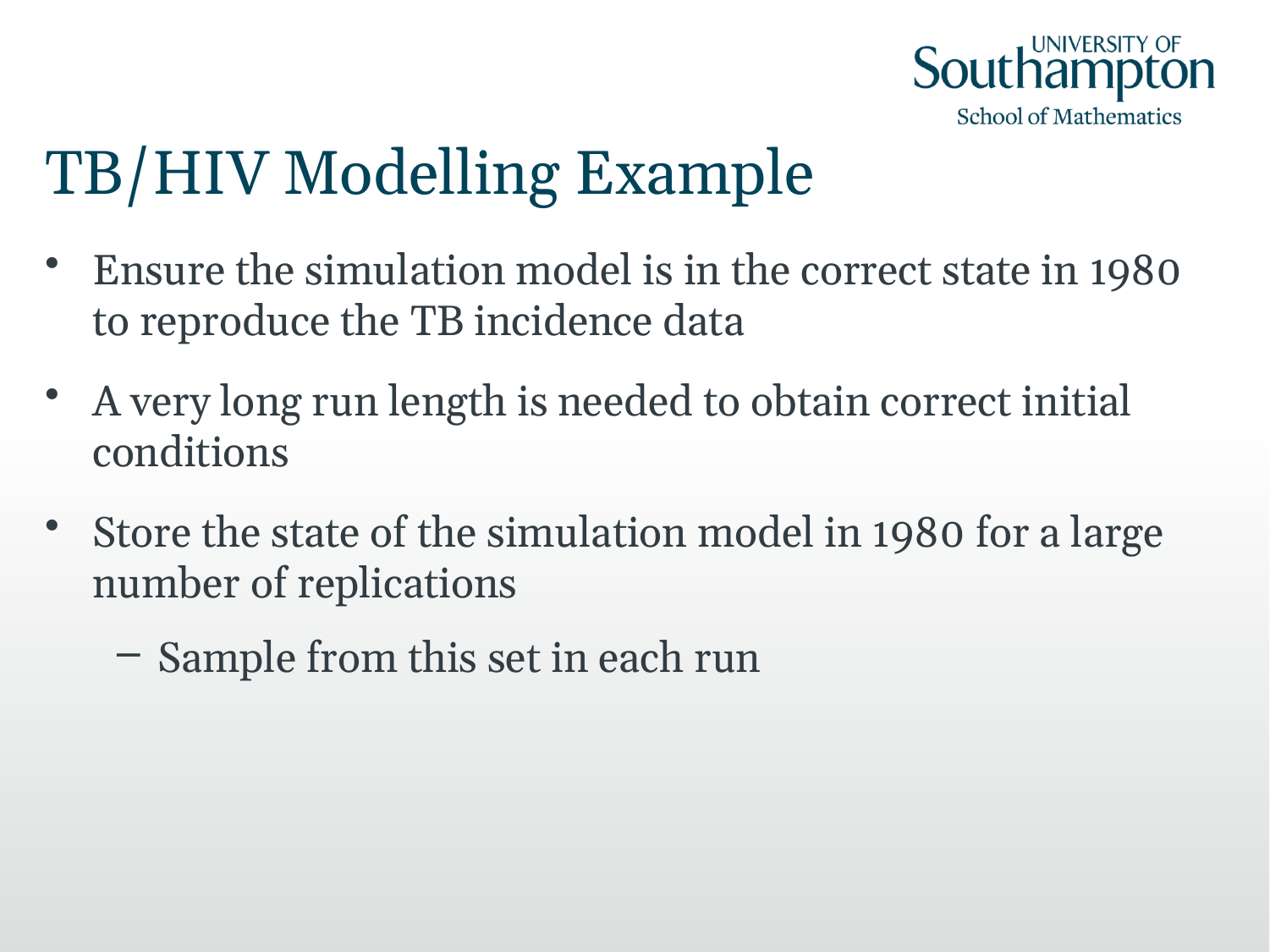

# TB/HIV Modelling Example
Ensure the simulation model is in the correct state in 1980 to reproduce the TB incidence data
A very long run length is needed to obtain correct initial conditions
Store the state of the simulation model in 1980 for a large number of replications
Sample from this set in each run